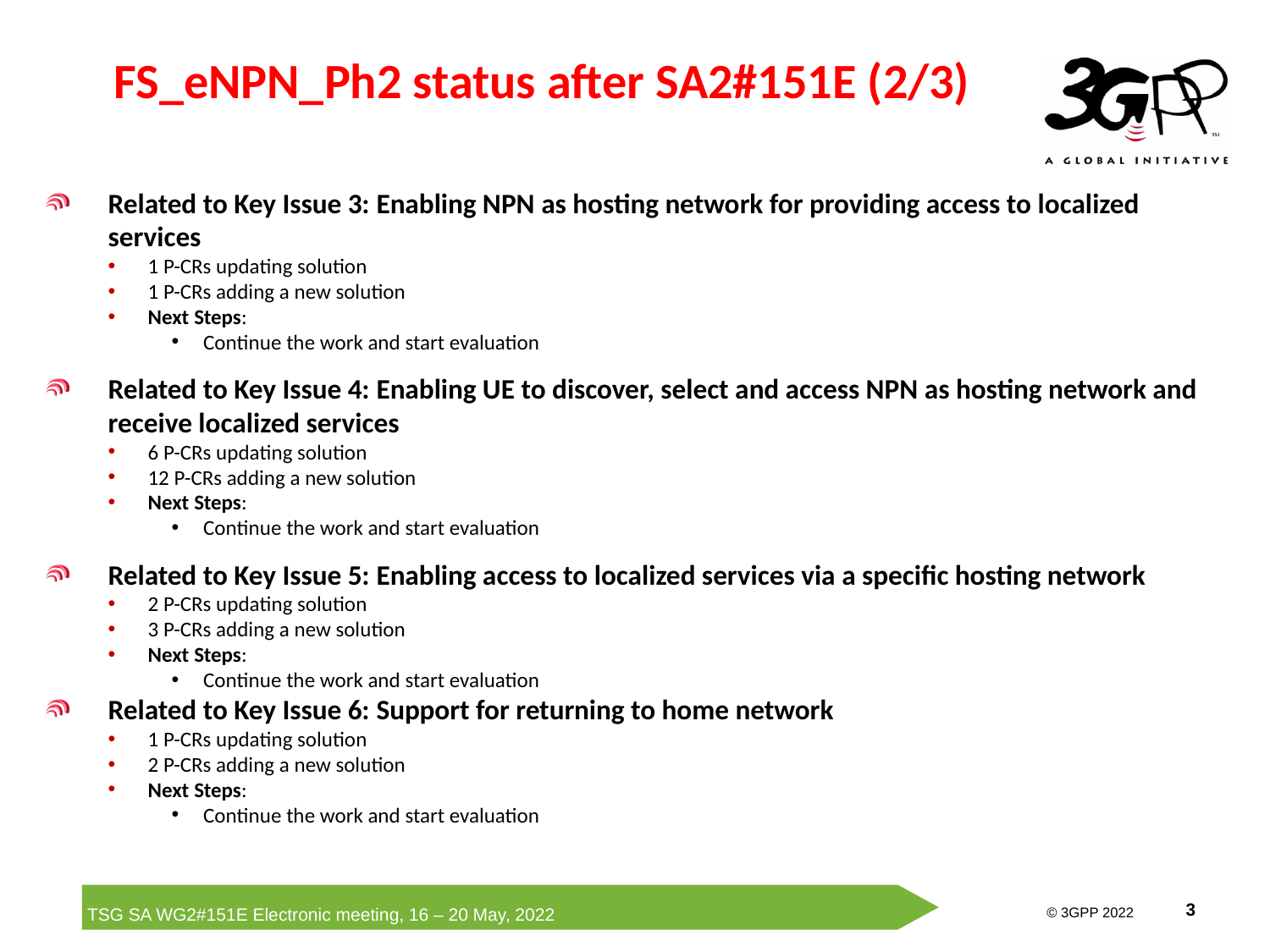

# FS_eNPN_Ph2 status after SA2#151E (2/3)
Related to Key Issue 3: Enabling NPN as hosting network for providing access to localized services
1 P-CRs updating solution
1 P-CRs adding a new solution
Next Steps:
Continue the work and start evaluation

Related to Key Issue 4: Enabling UE to discover, select and access NPN as hosting network and receive localized services
6 P-CRs updating solution
12 P-CRs adding a new solution
Next Steps:
Continue the work and start evaluation

Related to Key Issue 5: Enabling access to localized services via a specific hosting network
2 P-CRs updating solution
3 P-CRs adding a new solution
Next Steps:
Continue the work and start evaluation
Related to Key Issue 6: Support for returning to home network
1 P-CRs updating solution
2 P-CRs adding a new solution
Next Steps:
Continue the work and start evaluation